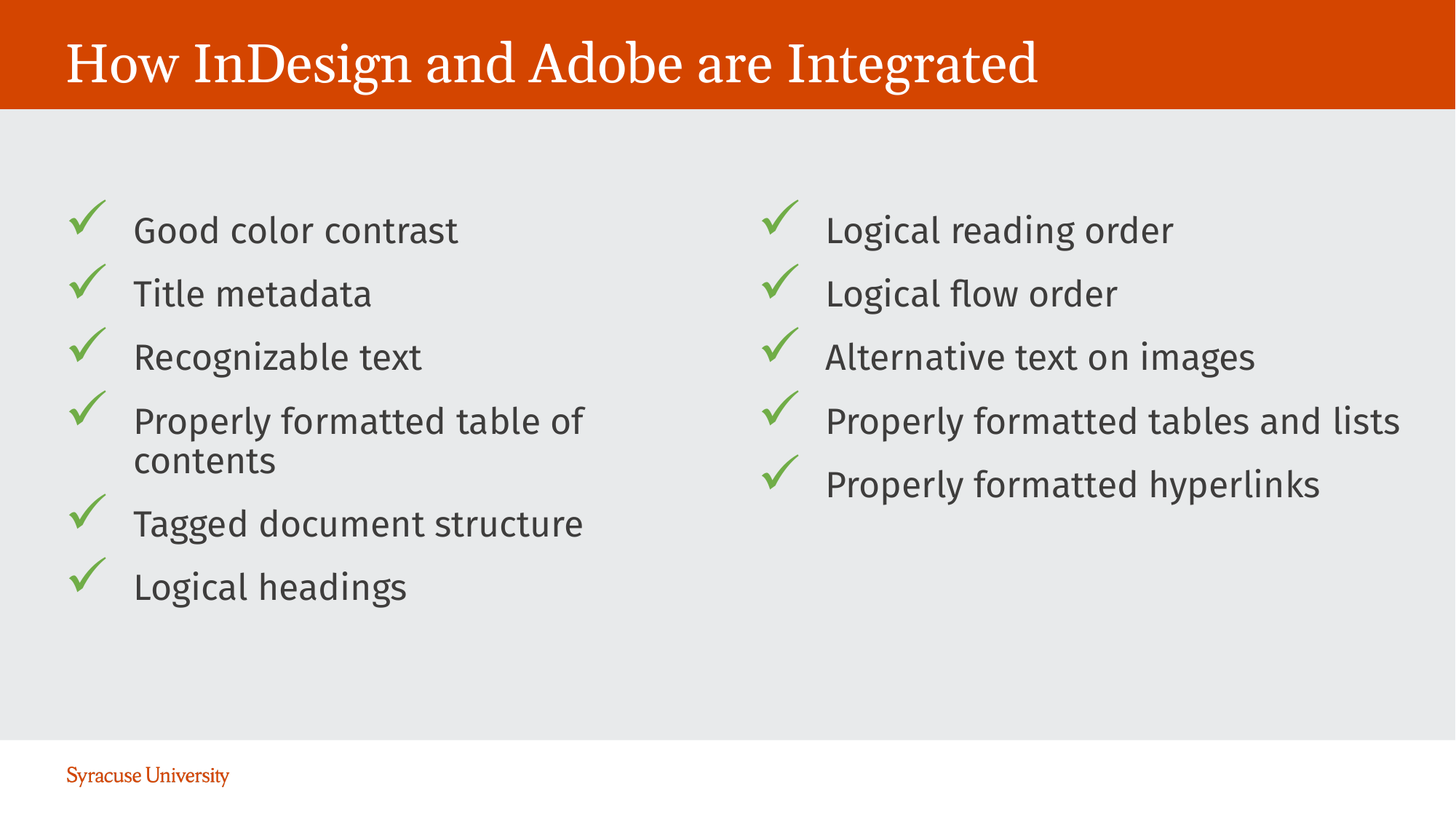

# How InDesign and Adobe are Integrated
Good color contrast
Title metadata
Recognizable text
Properly formatted table of contents
Tagged document structure
Logical headings
Logical reading order
Logical flow order
Alternative text on images
Properly formatted tables and lists
Properly formatted hyperlinks